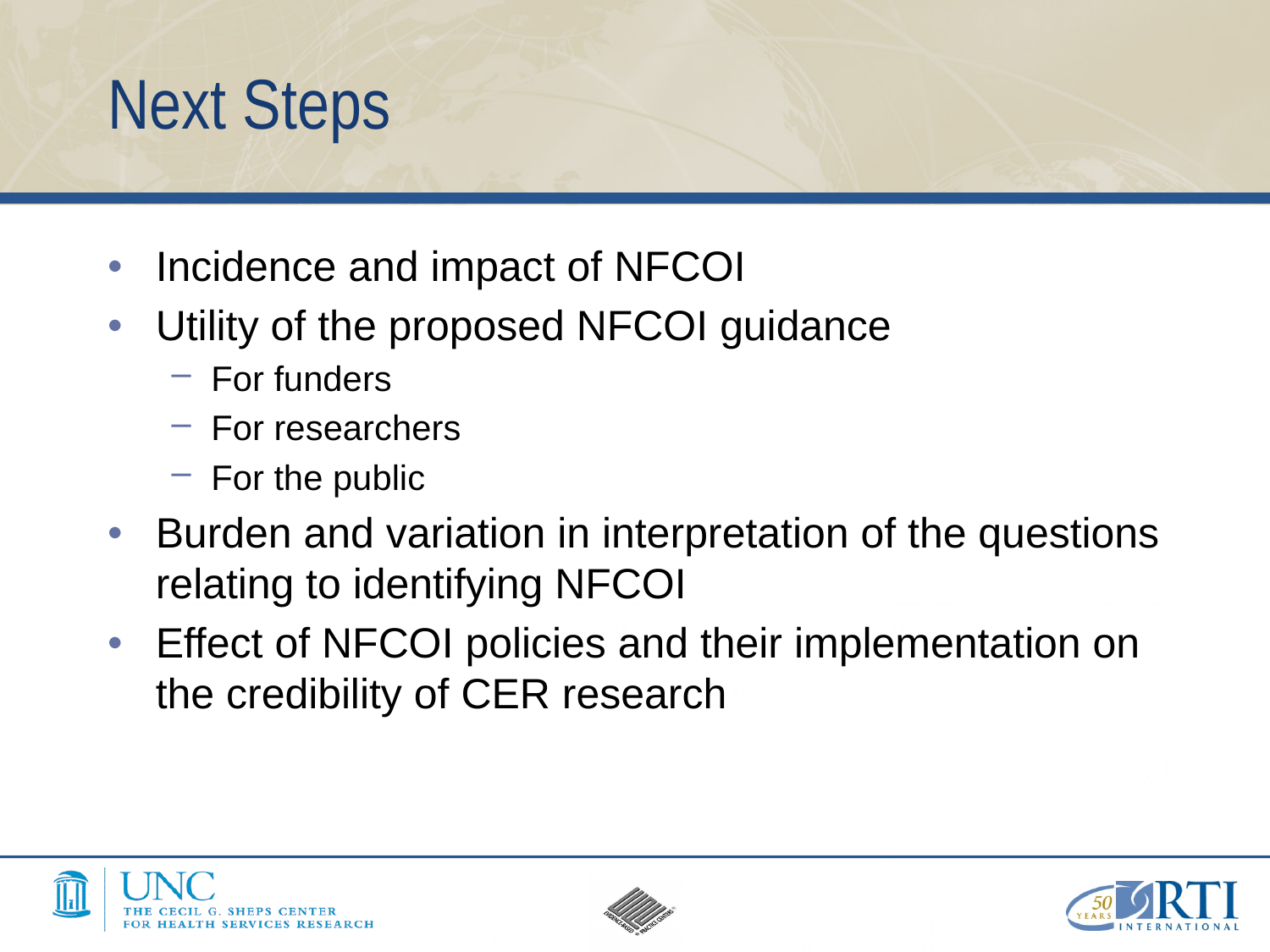

# Next Steps
Incidence and impact of NFCOI
Utility of the proposed NFCOI guidance
For funders
For researchers
For the public
Burden and variation in interpretation of the questions relating to identifying NFCOI
Effect of NFCOI policies and their implementation on the credibility of CER research